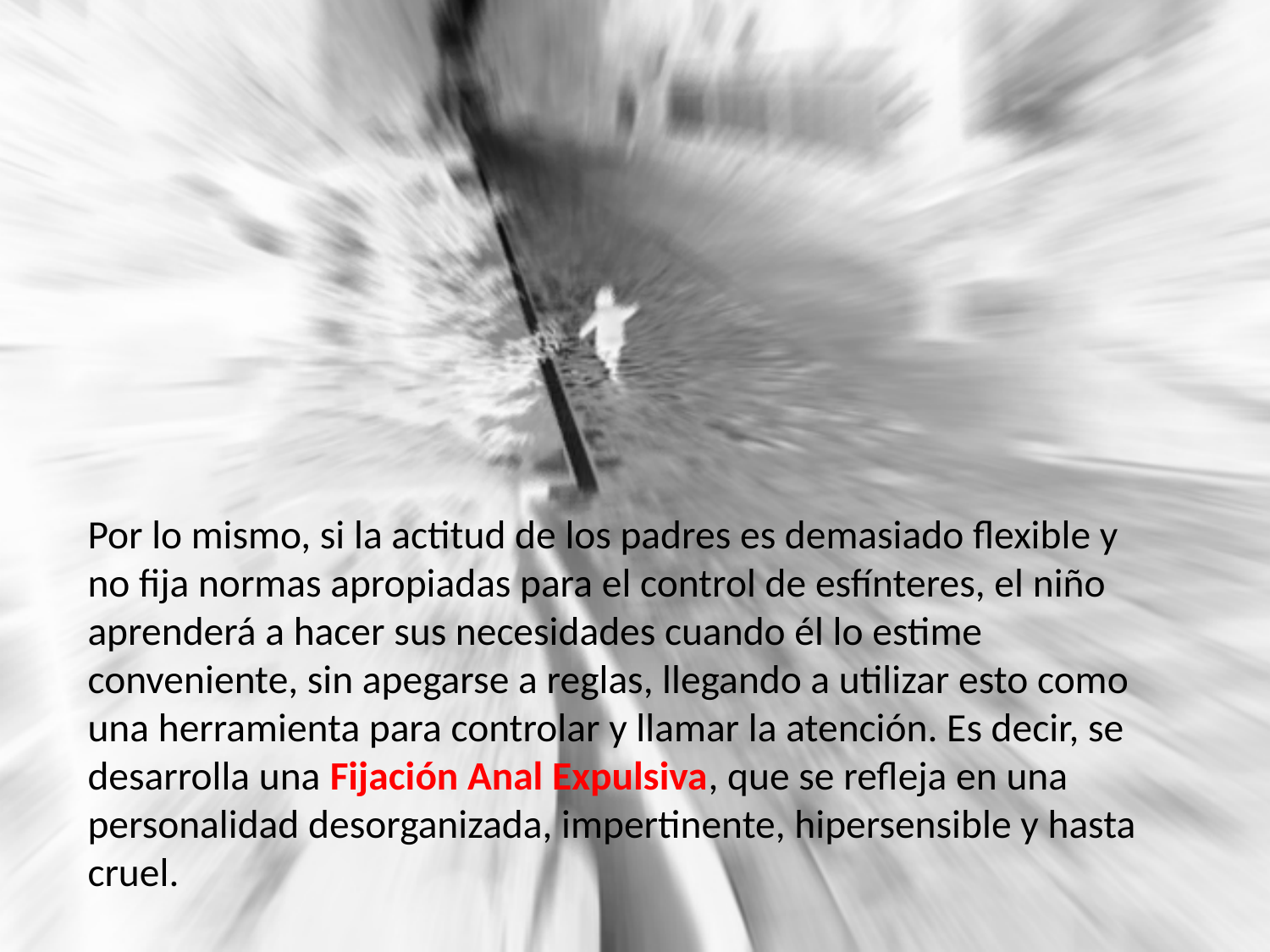

Por lo mismo, si la actitud de los padres es demasiado flexible y no fija normas apropiadas para el control de esfínteres, el niño aprenderá a hacer sus necesidades cuando él lo estime conveniente, sin apegarse a reglas, llegando a utilizar esto como una herramienta para controlar y llamar la atención. Es decir, se desarrolla una Fijación Anal Expulsiva, que se refleja en una personalidad desorganizada, impertinente, hipersensible y hasta cruel.